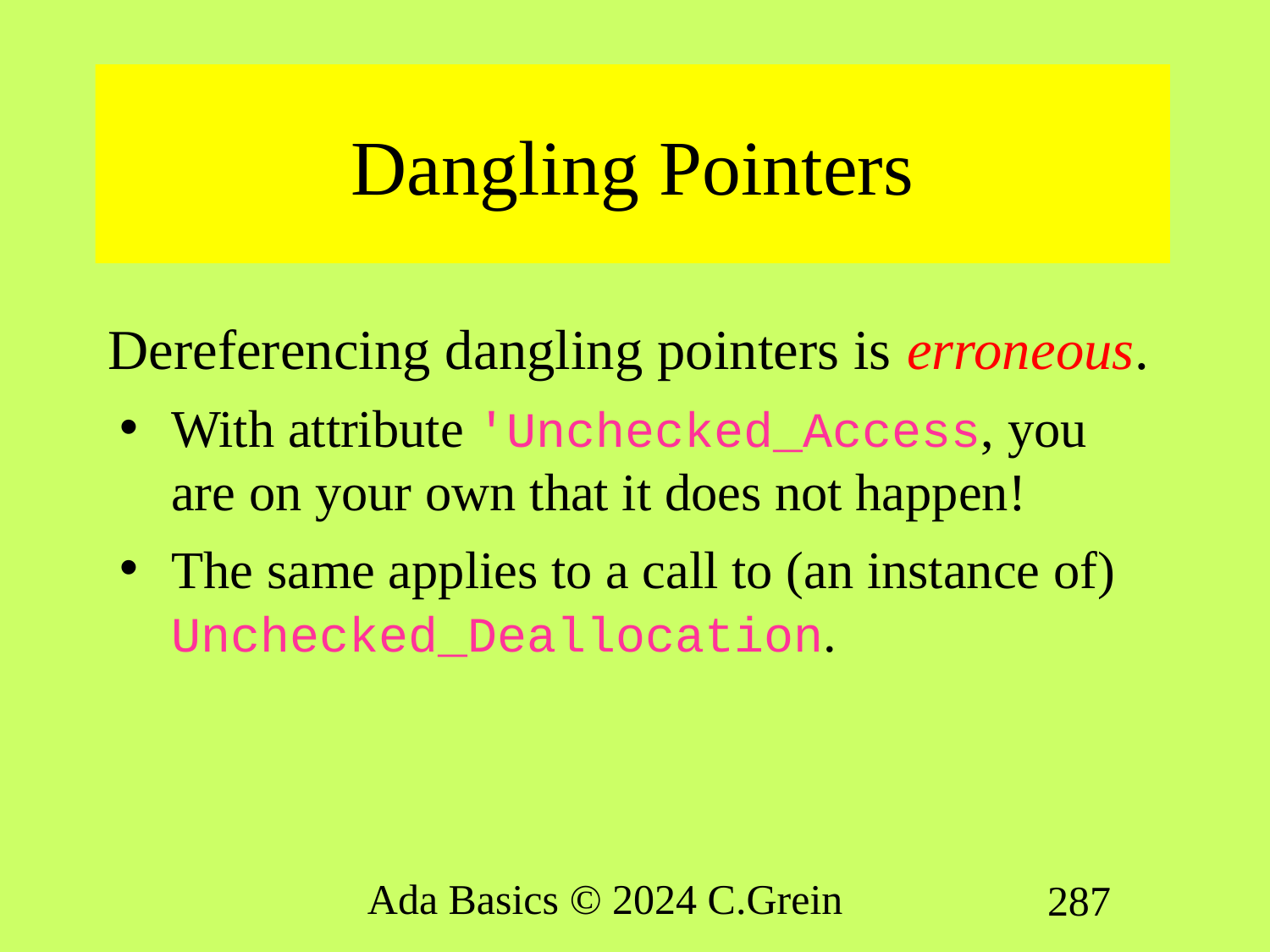

# Dangling Pointers
Dereferencing dangling pointers is erroneous.
With attribute 'Unchecked_Access, you are on your own that it does not happen!
The same applies to a call to (an instance of) Unchecked_Deallocation.
Ada Basics © 2024 C.Grein
287